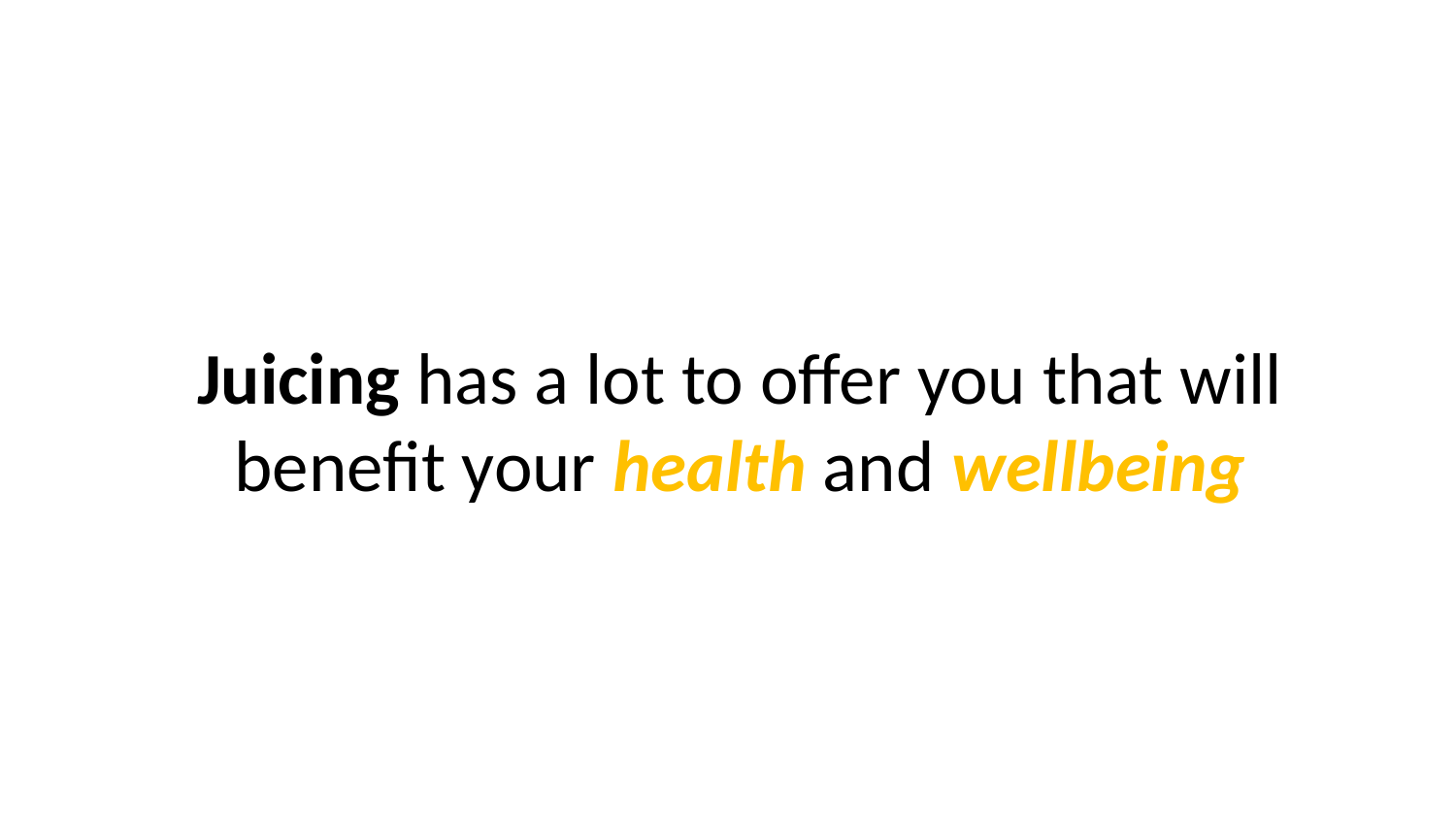

Juicing has a lot to offer you that will benefit your health and wellbeing